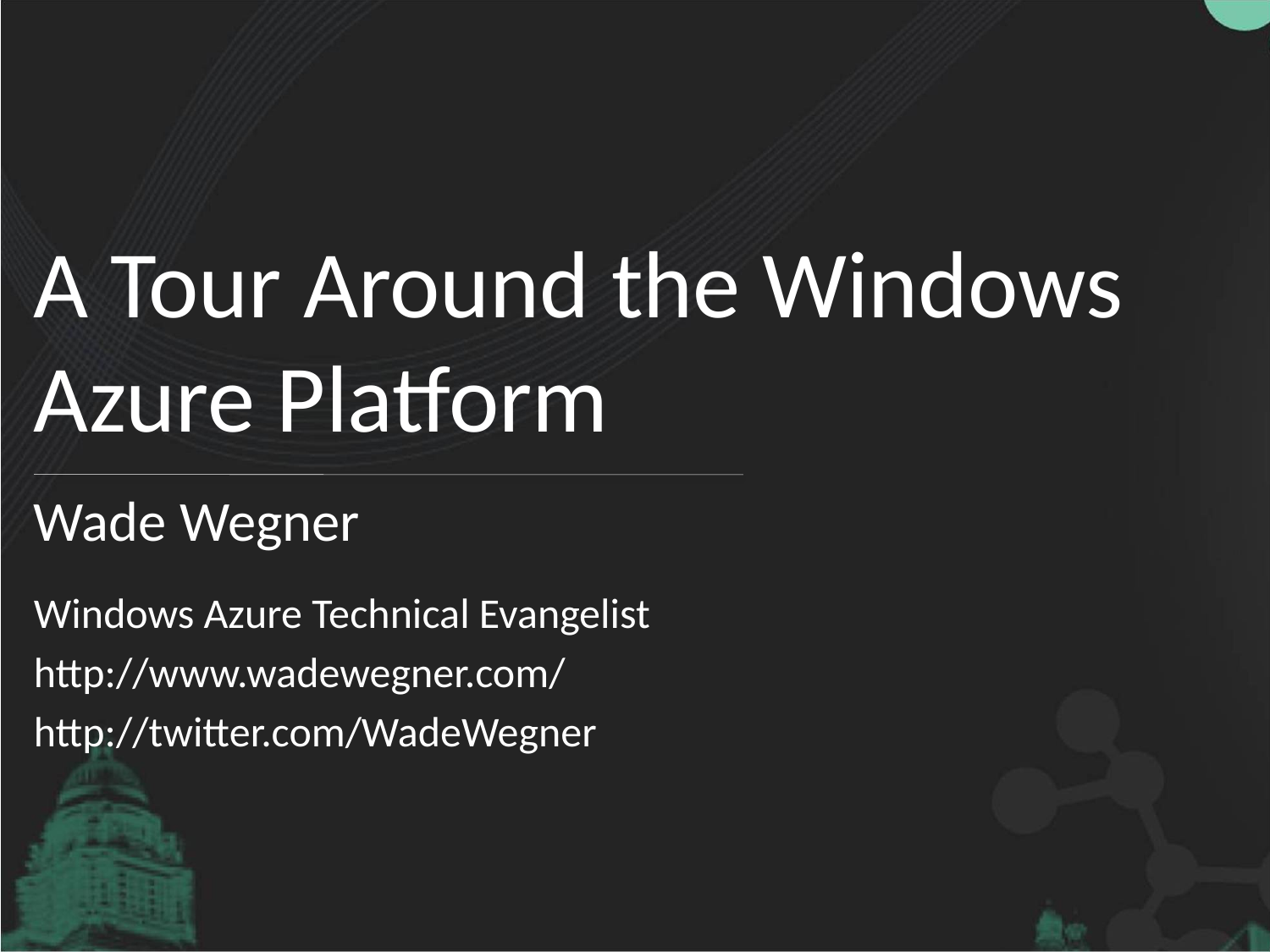

# A Tour Around the Windows Azure Platform
Wade Wegner
Windows Azure Technical Evangelist
http://www.wadewegner.com/
http://twitter.com/WadeWegner